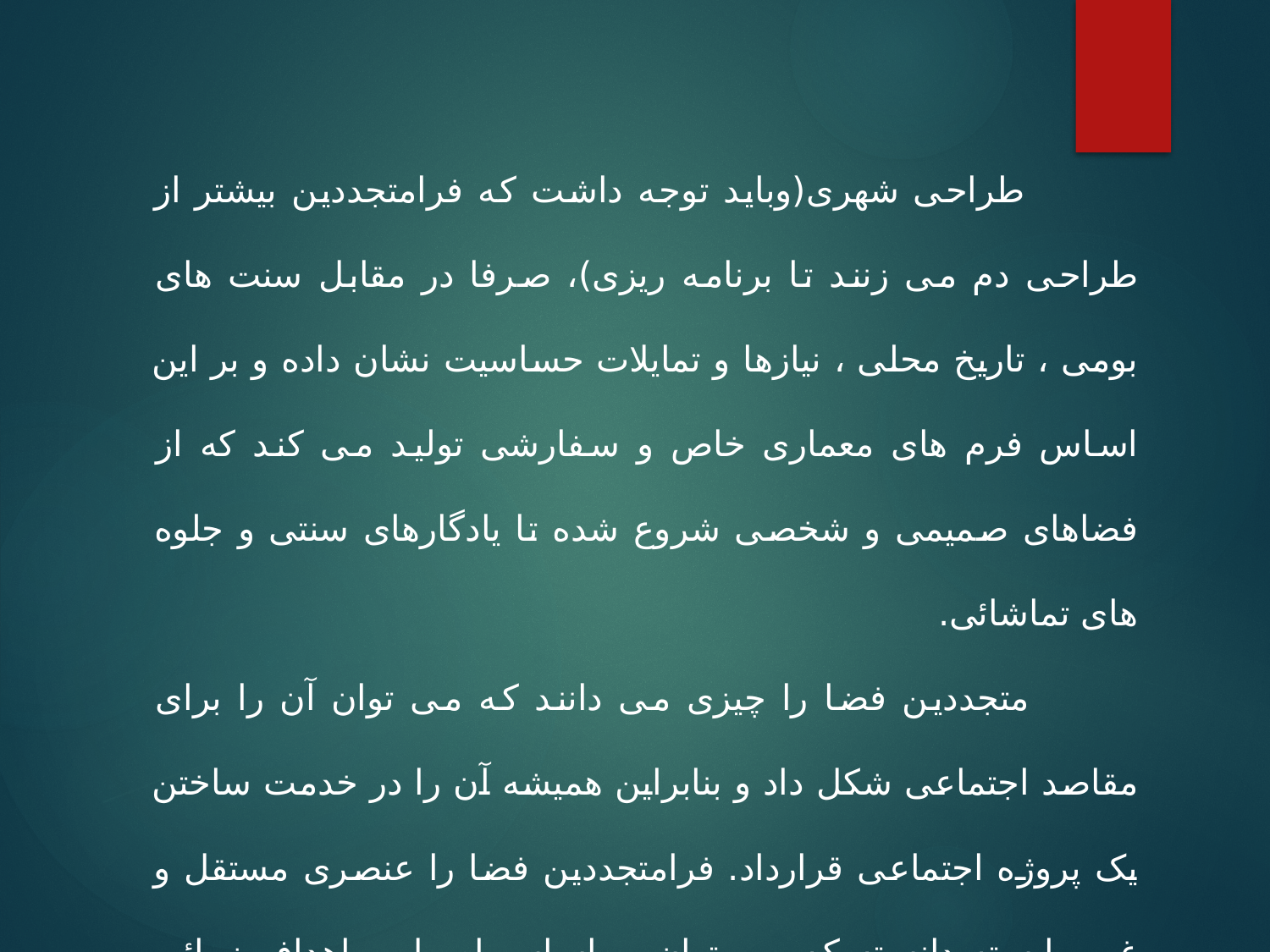

طراحی شهری(وباید توجه داشت که فرامتجددین بیشتر از طراحی دم می زنند تا برنامه ریزی)، صرفا در مقابل سنت های بومی ، تاریخ محلی ، نیازها و تمایلات حساسیت نشان داده و بر این اساس فرم های معماری خاص و سفارشی تولید می کند که از فضاهای صمیمی و شخصی شروع شده تا یادگارهای سنتی و جلوه های تماشائی.
       متجددین فضا را چیزی می دانند که می توان آن را برای مقاصد اجتماعی شکل داد و بنابراین همیشه آن را در خدمت ساختن یک پروژه اجتماعی قرارداد. فرامتجددین فضا را عنصری مستقل و غیر وابسته دانسته که می توان بر اساس اصول و اهداف زیبائی شناسی شکل داد و الزاماً ارتباطی به هیچیک از اهداف اجتماعی بجز دستیابی به زیبائی بدون زمان وکلی به عنوان یک هدف ندارد.